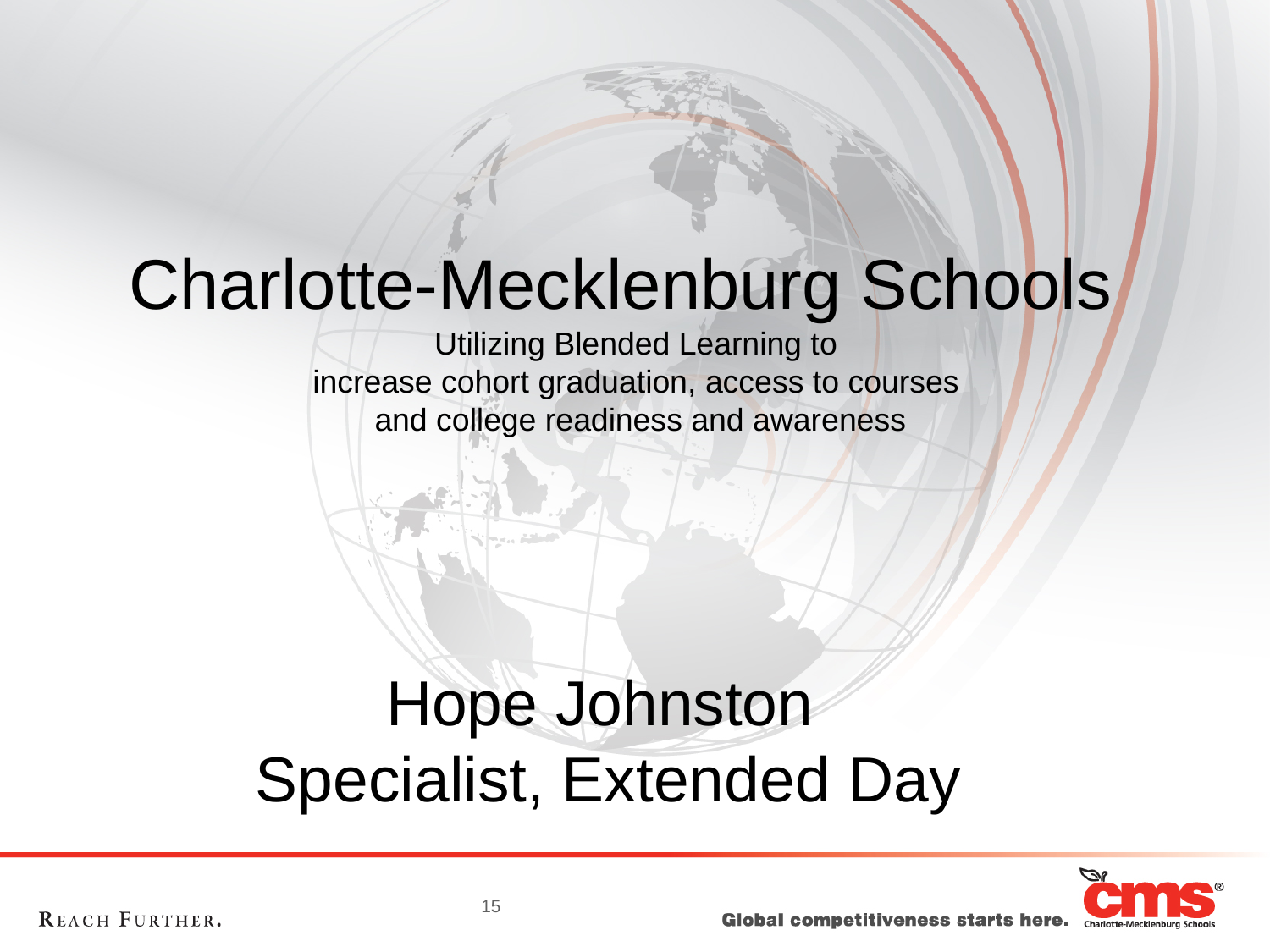

Charlotte-Mecklenburg Schools
Utilizing Blended Learning to
increase cohort graduation, access to courses
and college readiness and awareness
Hope Johnston
Specialist, Extended Day